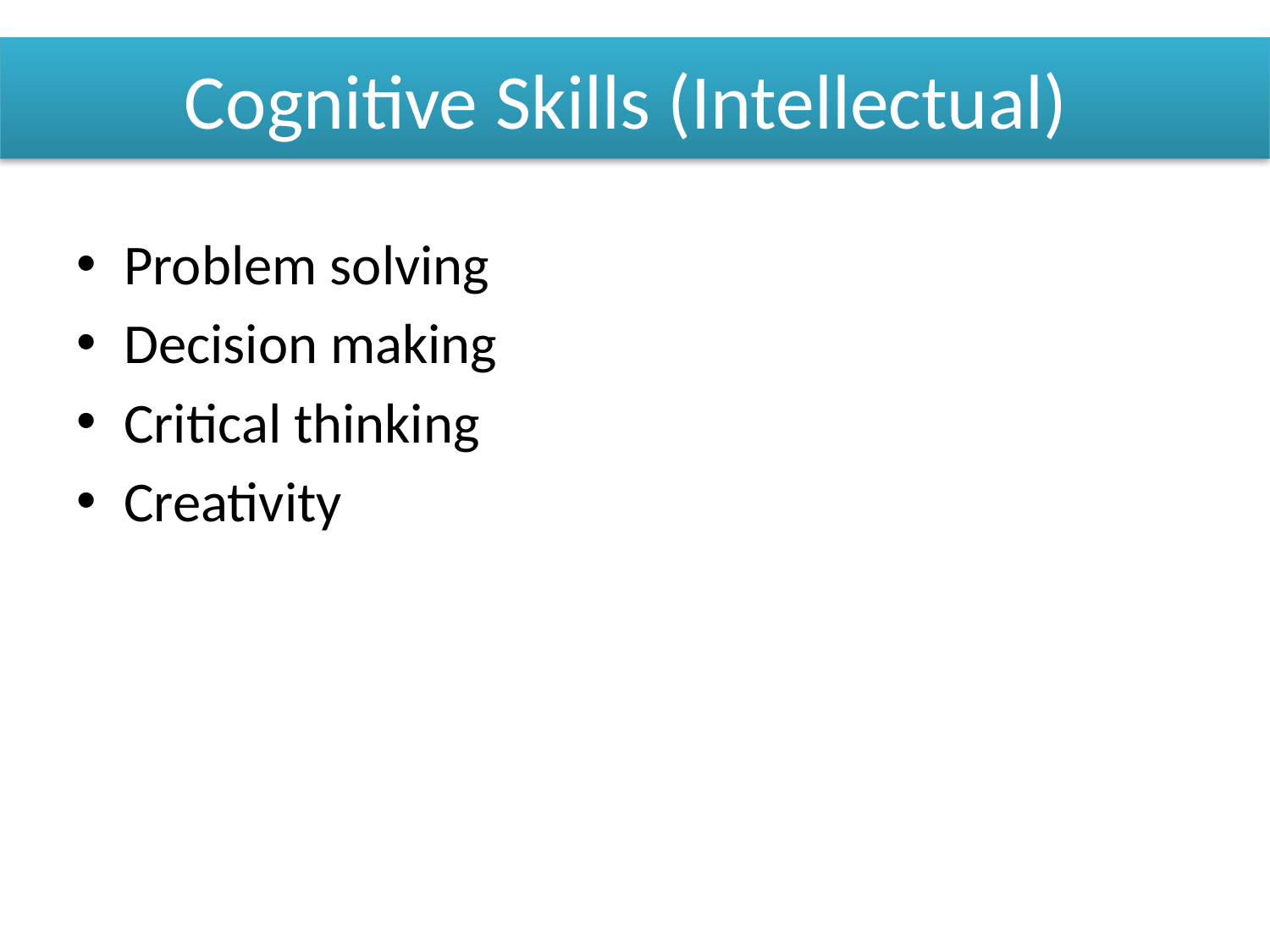

# Cognitive Skills (Intellectual)
Problem solving
Decision making
Critical thinking
Creativity